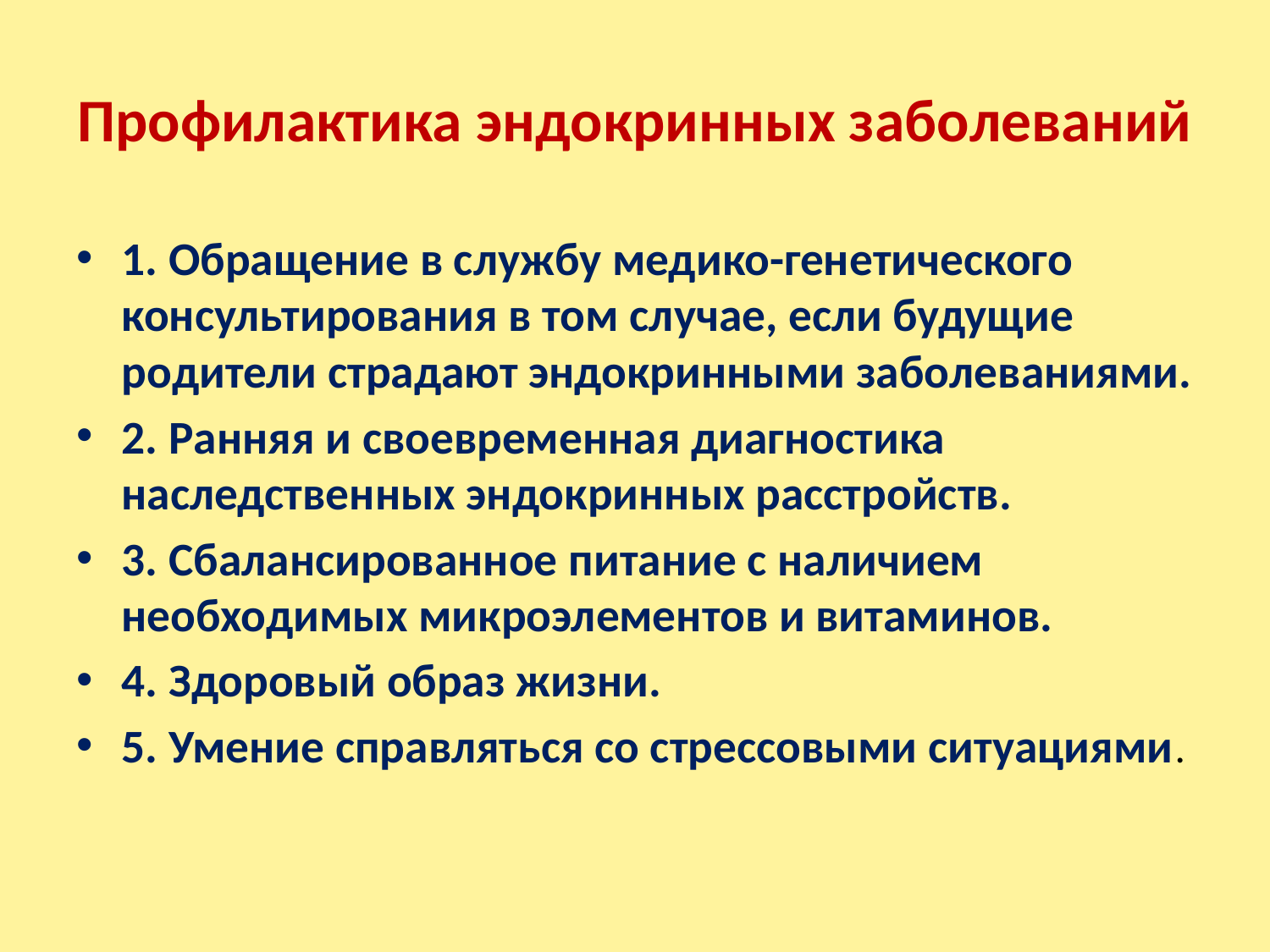

# Профилактика эндокринных заболеваний
1. Обращение в службу медико-генетического консультирования в том случае, если будущие родители страдают эндокринными заболеваниями.
2. Ранняя и своевременная диагностика наследственных эндокринных расстройств.
3. Сбалансированное питание с наличием необходимых микроэлементов и витаминов.
4. Здоровый образ жизни.
5. Умение справляться со стрессовыми ситуациями.